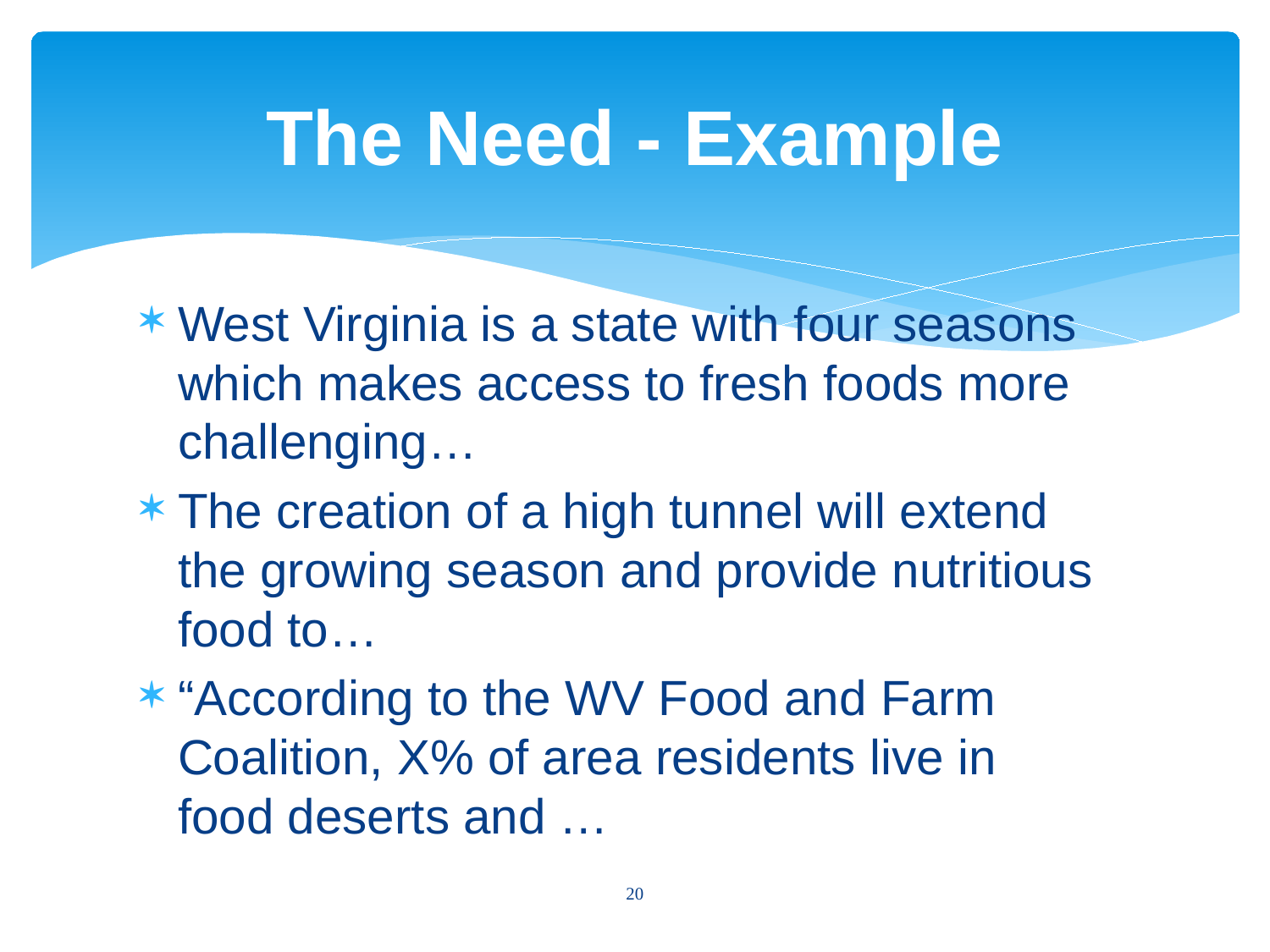

# The Need - Example
West Virginia is a state with four seasons which makes access to fresh foods more challenging…
The creation of a high tunnel will extend the growing season and provide nutritious food to…
“According to the WV Food and Farm Coalition, X% of area residents live in food deserts and …

20